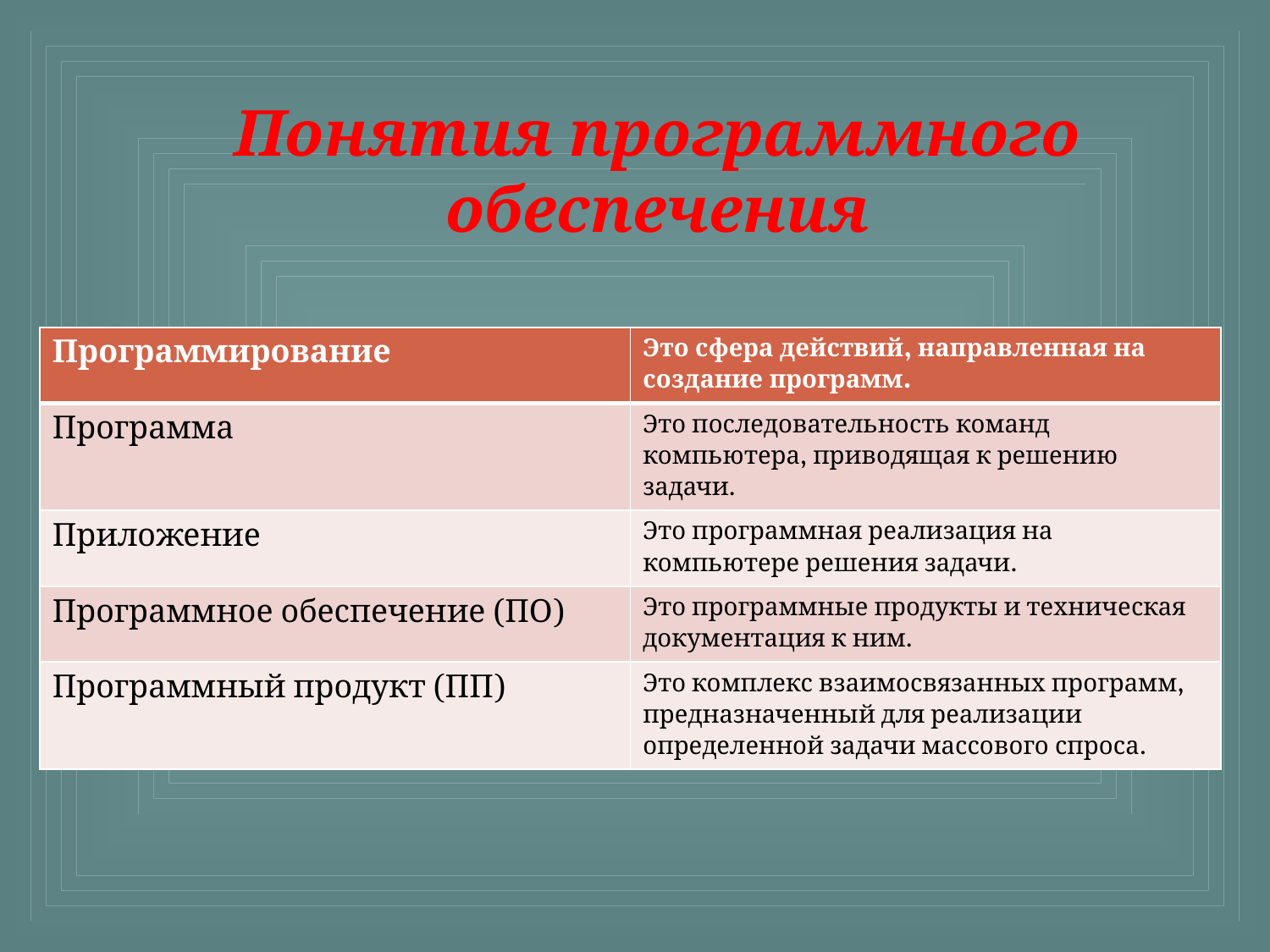

# Понятия программного обеспечения
| Программирование | Это сфера действий, направленная на создание программ. |
| --- | --- |
| Программа | Это последовательность команд компьютера, приводящая к решению задачи. |
| Приложение | Это программная реализация на компьютере решения задачи. |
| Программное обеспечение (ПО) | Это программные продукты и техническая документация к ним. |
| Программный продукт (ПП) | Это комплекс взаимосвязанных программ, предназначенный для реализации определенной задачи массового спроса. |